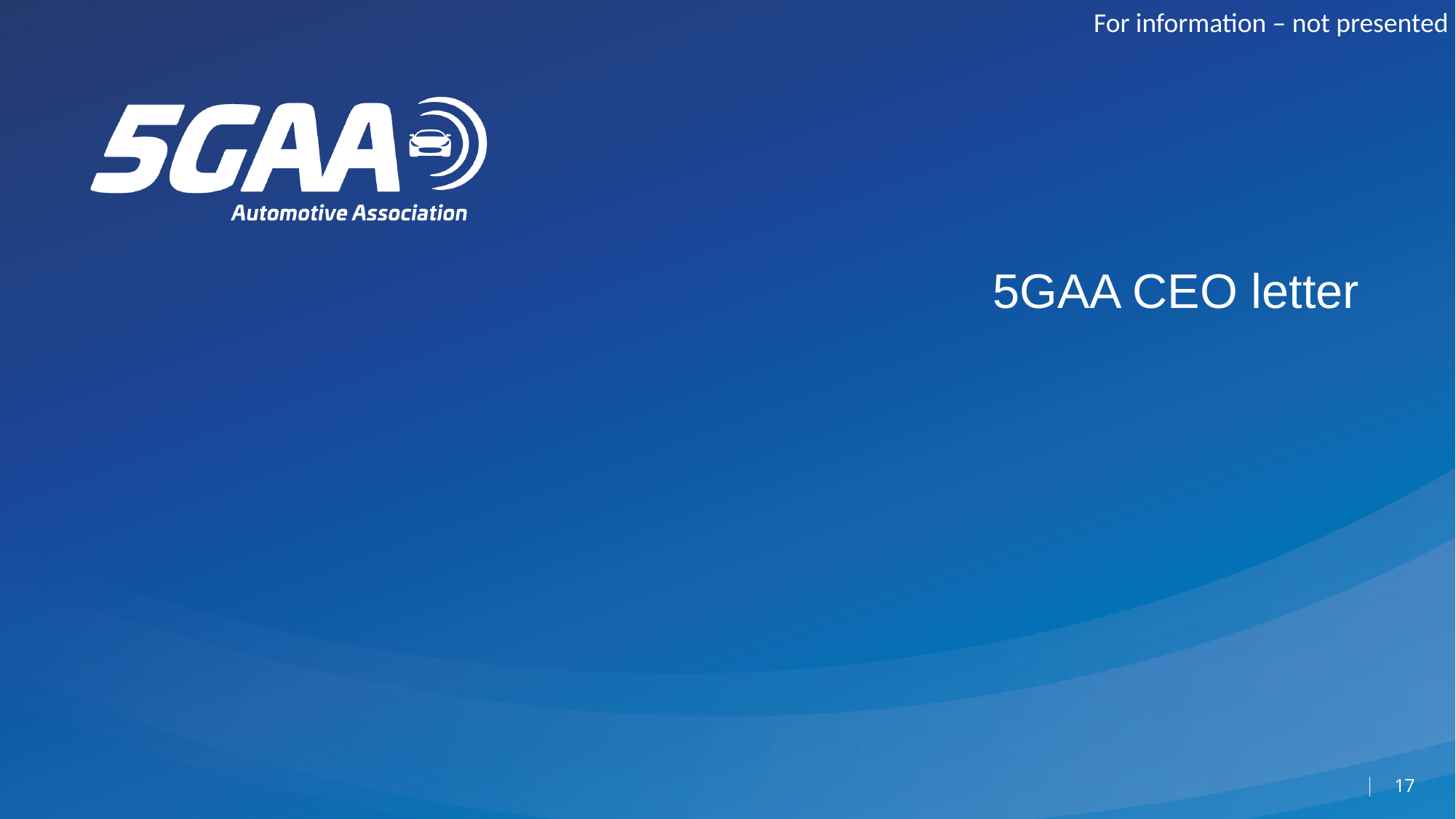

For information – not presented
5GAA CEO letter